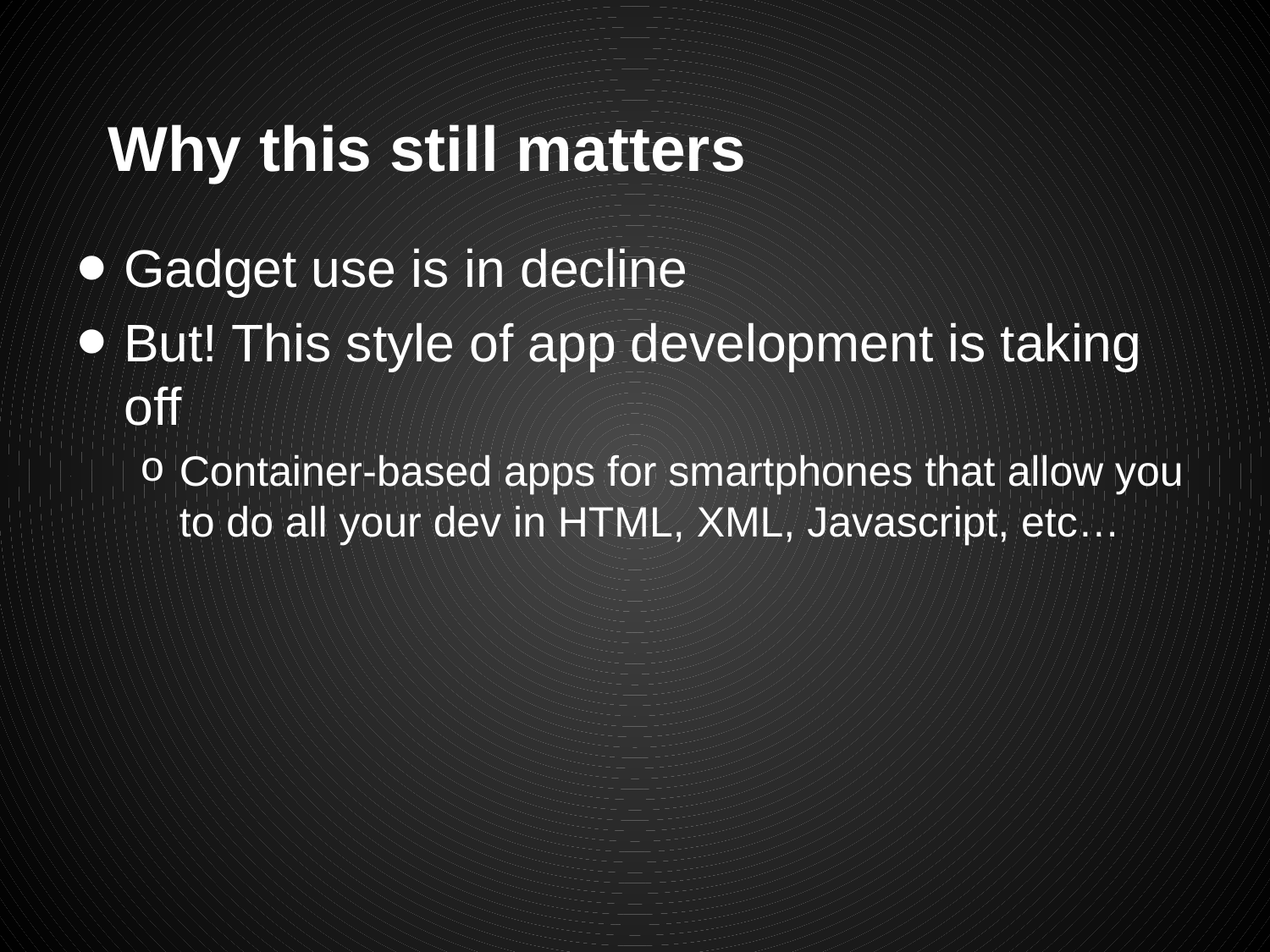

# Why this still matters
Gadget use is in decline
But! This style of app development is taking off
Container-based apps for smartphones that allow you to do all your dev in HTML, XML, Javascript, etc…